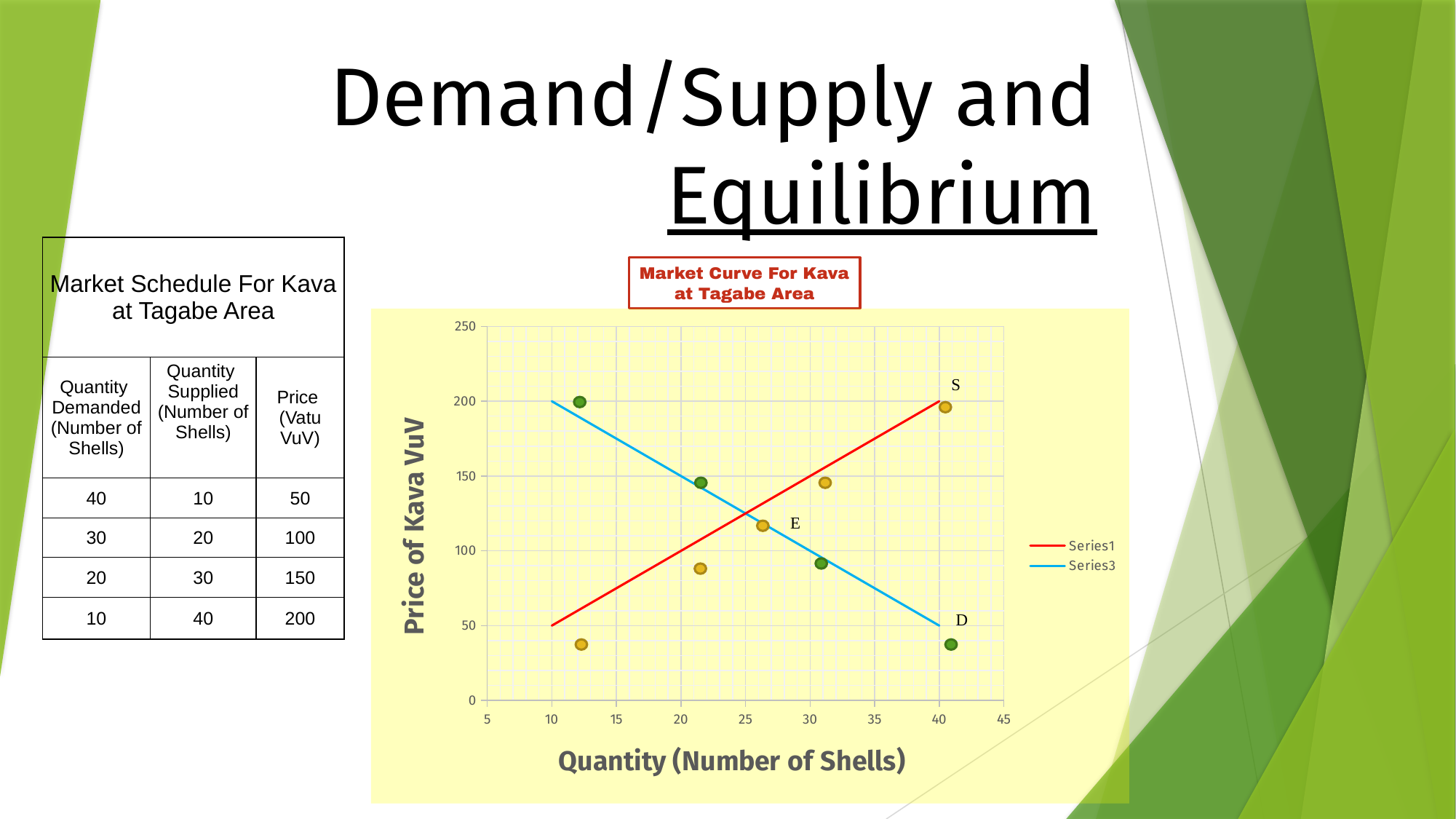

# Demand/Supply and Equilibrium
| Market Schedule For Kava at Tagabe Area |  |  |
| --- | --- | --- |
| Quantity Demanded (Number of Shells) | Quantity Supplied (Number of Shells) | Price (Vatu VuV) |
| 40 | 10 | 50 |
| 30 | 20 | 100 |
| 20 | 30 | 150 |
| 10 | 40 | 200 |
Market Curve For Kava
at Tagabe Area

### Chart

| Category |  |  |
|---|---|---|